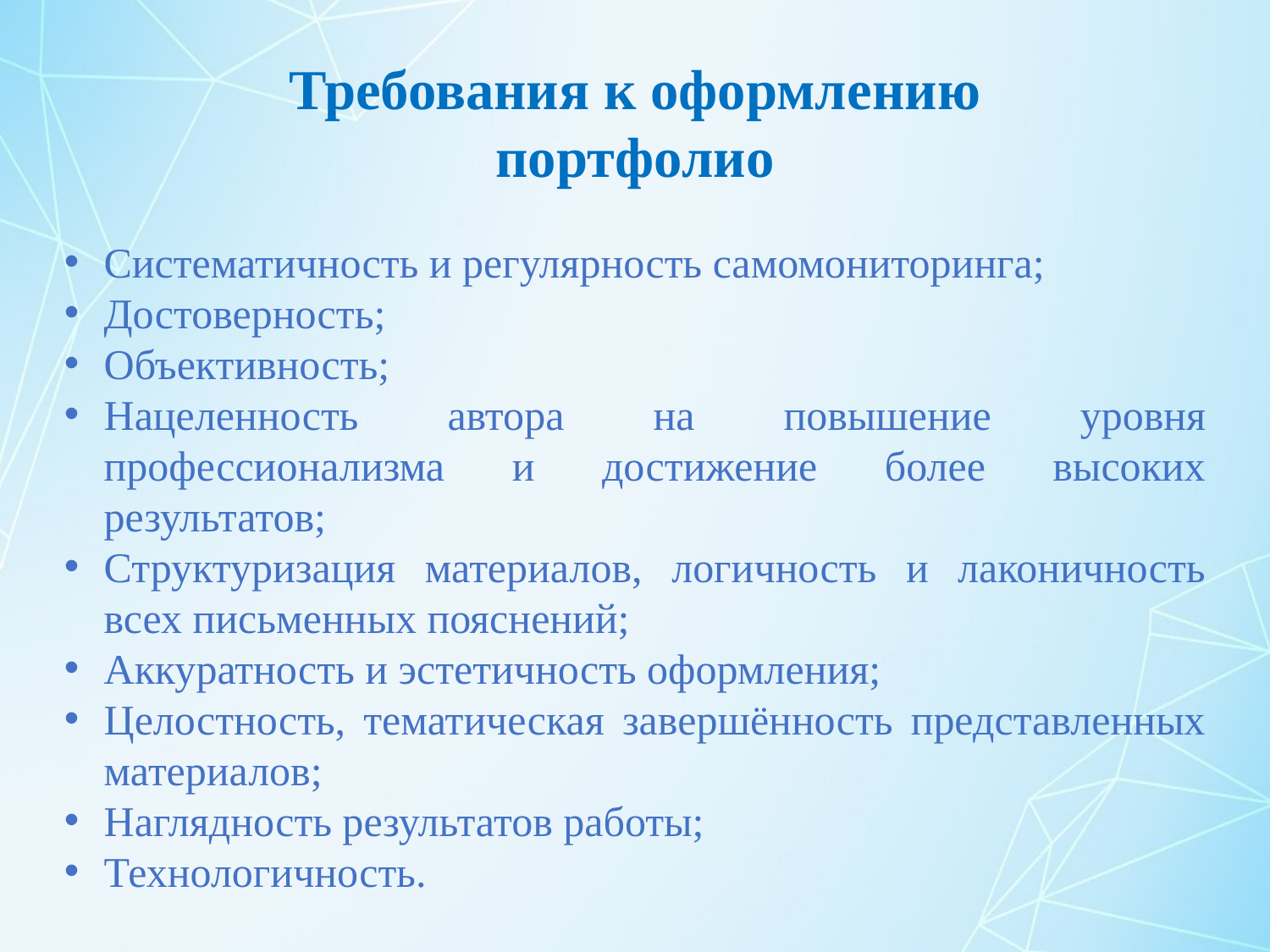

Требования к оформлению портфолио
Систематичность и регулярность самомониторинга;
Достоверность;
Объективность;
Нацеленность автора на повышение уровня профессионализма и достижение более высоких результатов;
Структуризация материалов, логичность и лаконичность всех письменных пояснений;
Аккуратность и эстетичность оформления;
Целостность, тематическая завершённость представленных материалов;
Наглядность результатов работы;
Технологичность.